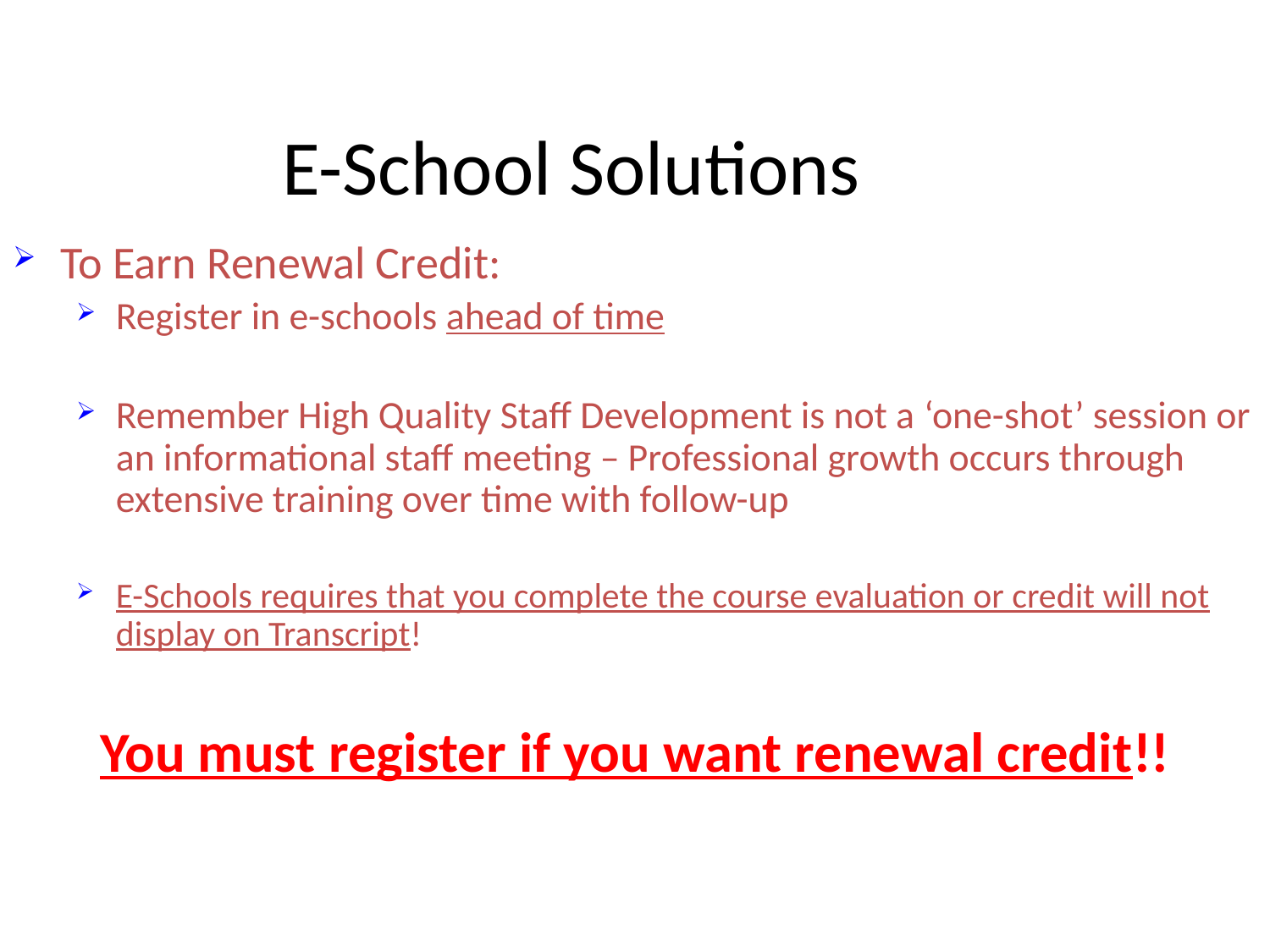

E-School Solutions
To Earn Renewal Credit:
Register in e-schools ahead of time

Remember High Quality Staff Development is not a ‘one-shot’ session or an informational staff meeting – Professional growth occurs through extensive training over time with follow-up

E-Schools requires that you complete the course evaluation or credit will not display on Transcript!

You must register if you want renewal credit!!